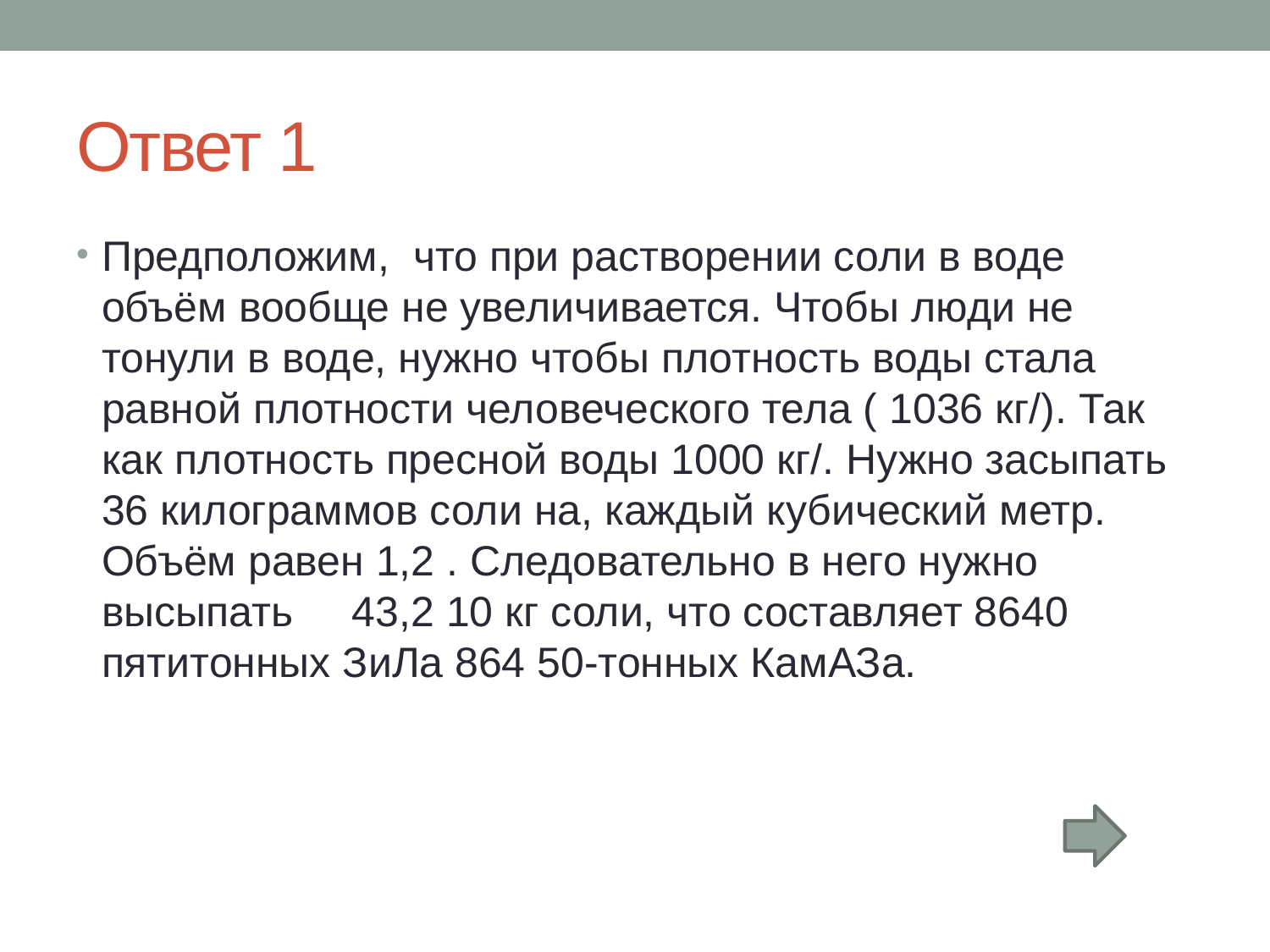

# Ответ 1
Предположим,  что при растворении соли в воде объём вообще не увеличивается. Чтобы люди не тонули в воде, нужно чтобы плотность воды стала равной плотности человеческого тела ( 1036 кг/). Так как плотность пресной воды 1000 кг/. Нужно засыпать 36 килограммов соли на, каждый кубический метр. Объём равен 1,2 . Следовательно в него нужно высыпать     43,2 10 кг соли, что составляет 8640 пятитонных ЗиЛа 864 50-тонных КамАЗа.